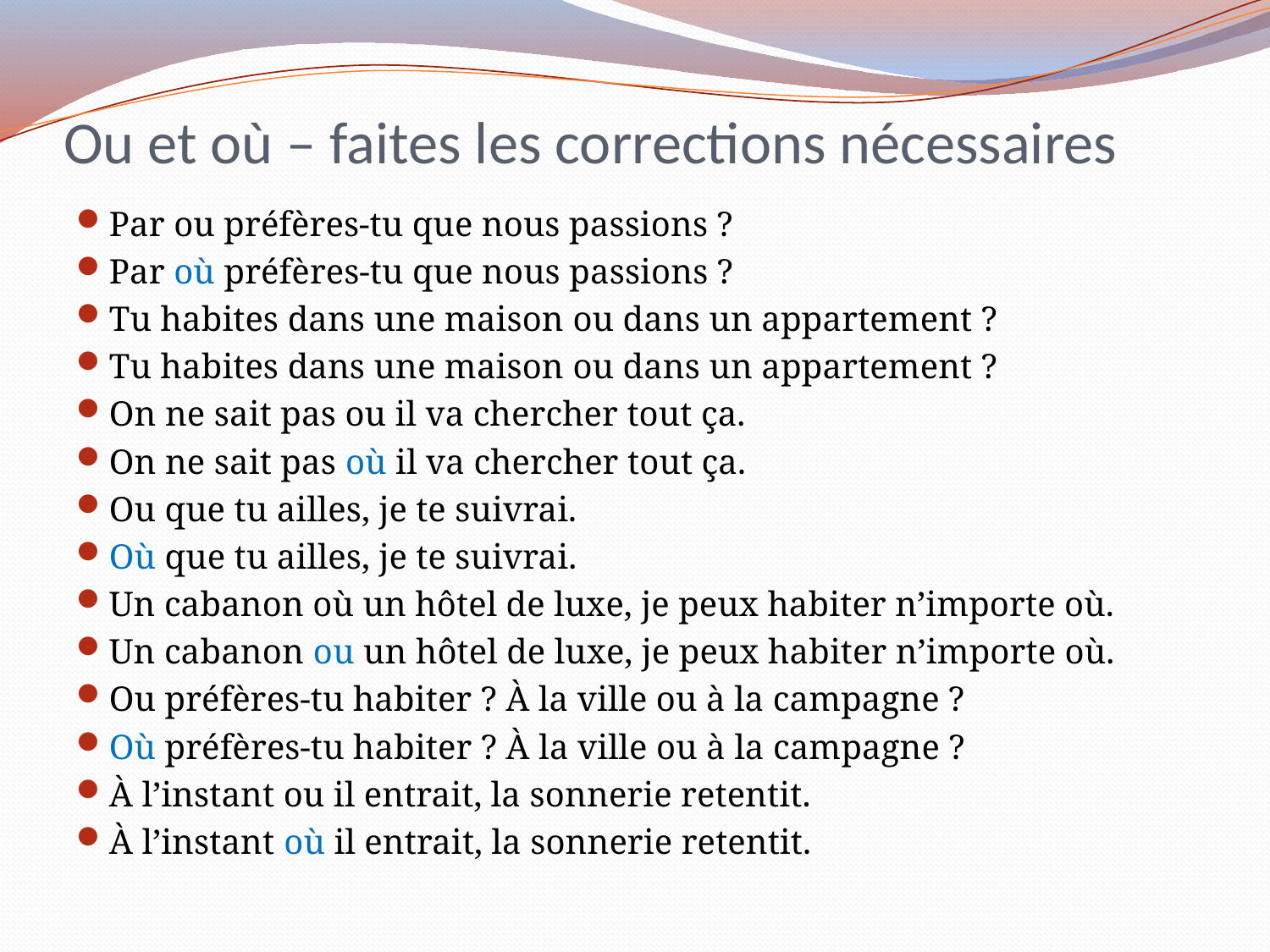

# Ou et où – faites les corrections nécessaires
Par ou préfères-tu que nous passions ?
Par où préfères-tu que nous passions ?
Tu habites dans une maison ou dans un appartement ?
Tu habites dans une maison ou dans un appartement ?
On ne sait pas ou il va chercher tout ça.
On ne sait pas où il va chercher tout ça.
Ou que tu ailles, je te suivrai.
Où que tu ailles, je te suivrai.
Un cabanon où un hôtel de luxe, je peux habiter n’importe où.
Un cabanon ou un hôtel de luxe, je peux habiter n’importe où.
Ou préfères-tu habiter ? À la ville ou à la campagne ?
Où préfères-tu habiter ? À la ville ou à la campagne ?
À l’instant ou il entrait, la sonnerie retentit.
À l’instant où il entrait, la sonnerie retentit.